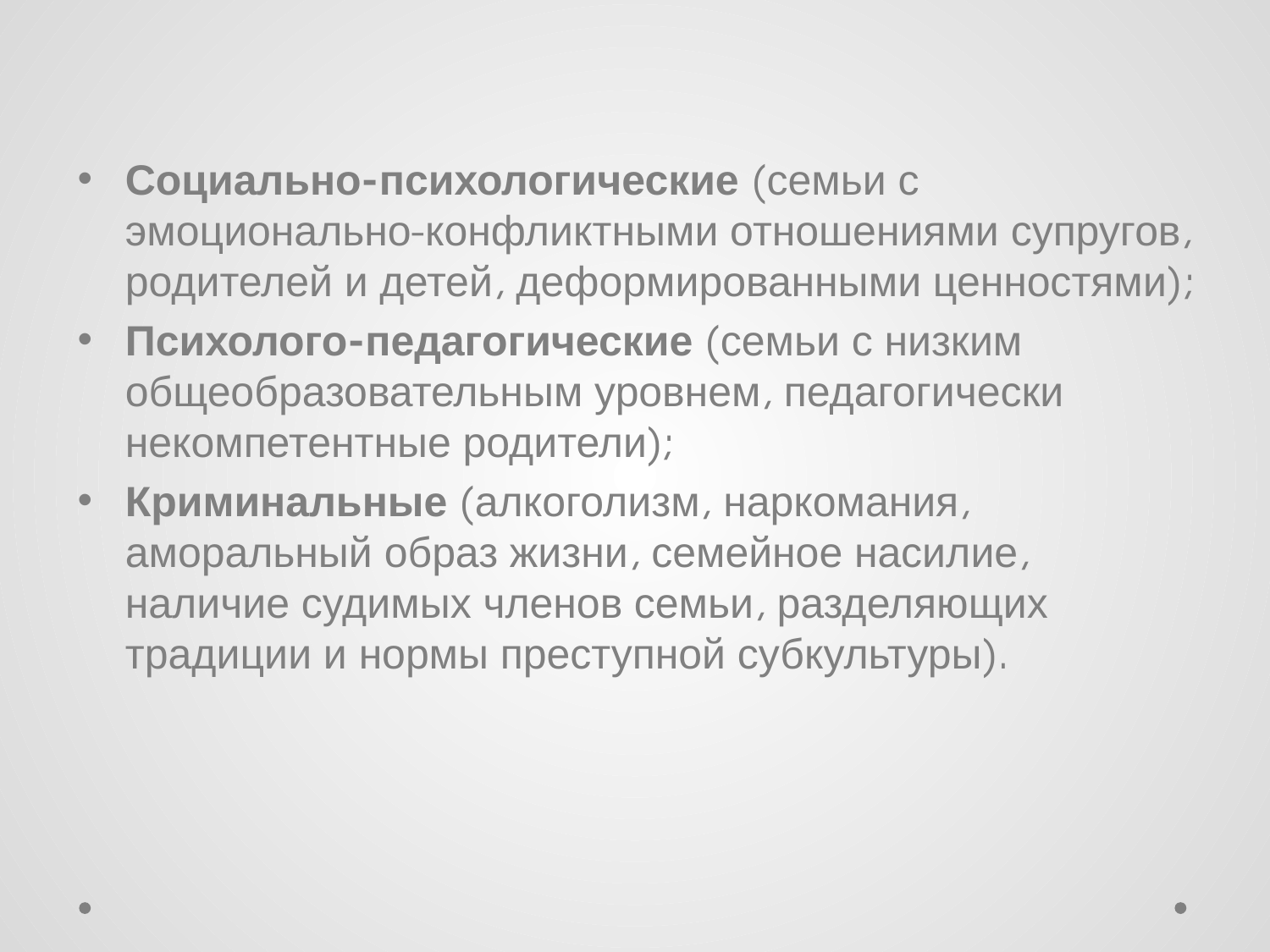

Социально-психологические (семьи с эмоционально-конфликтными отношениями супругов, родителей и детей, деформированными ценностями);
Психолого-педагогические (семьи с низким общеобразовательным уровнем, педагогически некомпетентные родители);
Криминальные (алкоголизм, наркомания, аморальный образ жизни, семейное насилие, наличие судимых членов семьи, разделяющих традиции и нормы преступной субкультуры).